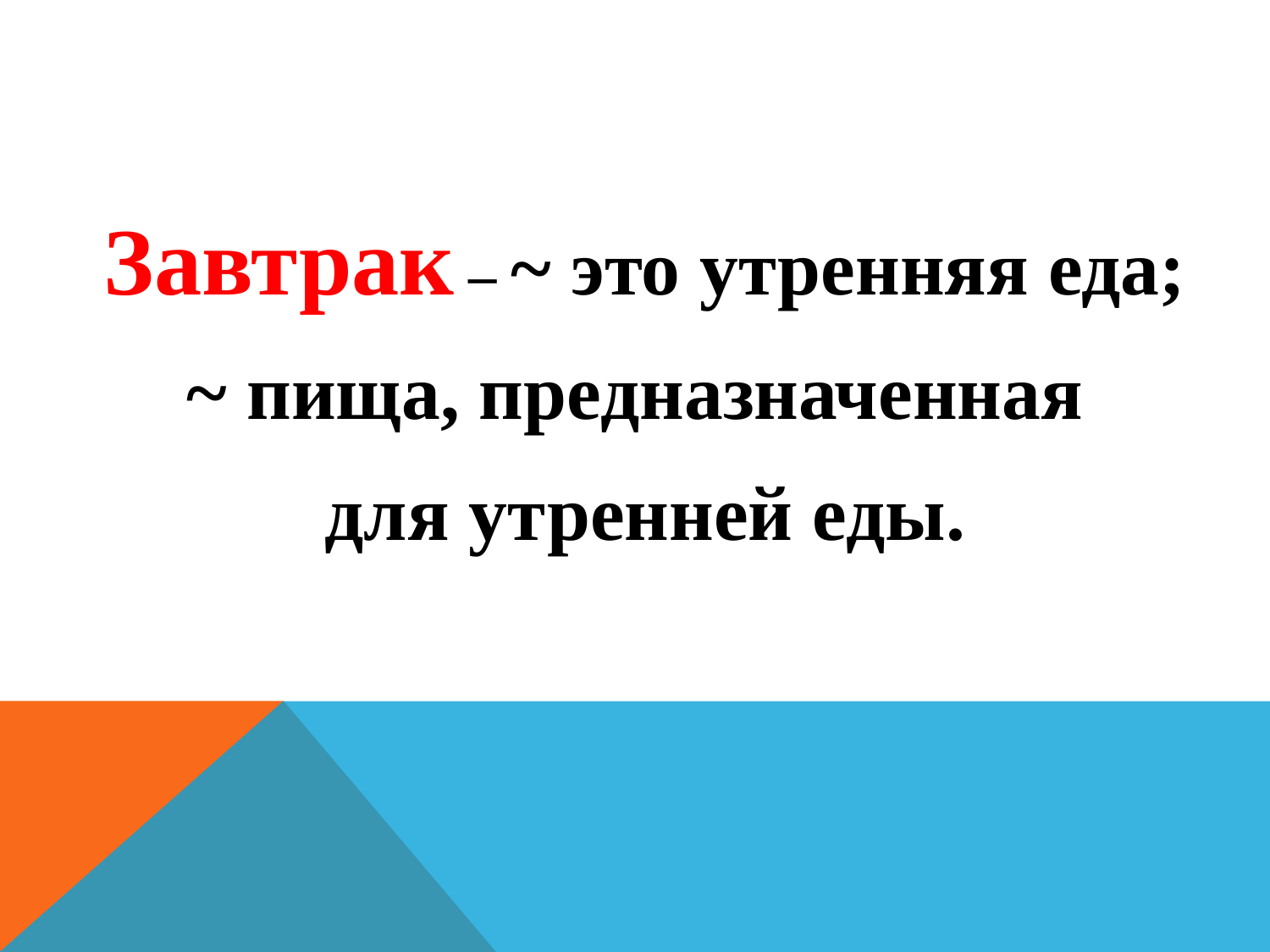

#
Завтрак – ~ это утренняя еда;
~ пища, предназначенная
для утренней еды.